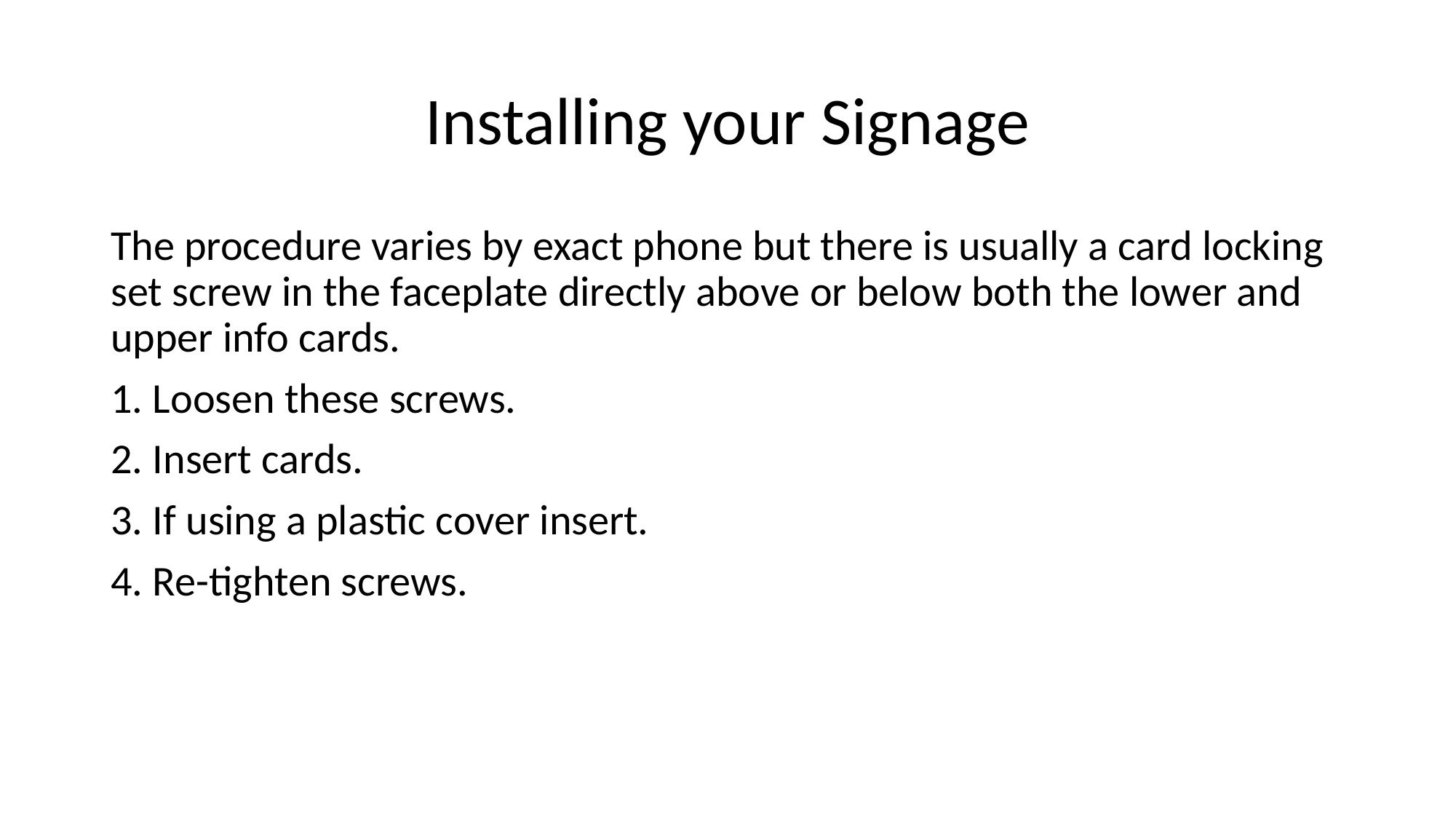

# Installing your Signage
The procedure varies by exact phone but there is usually a card locking set screw in the faceplate directly above or below both the lower and upper info cards.
1. Loosen these screws.
2. Insert cards.
3. If using a plastic cover insert.
4. Re-tighten screws.